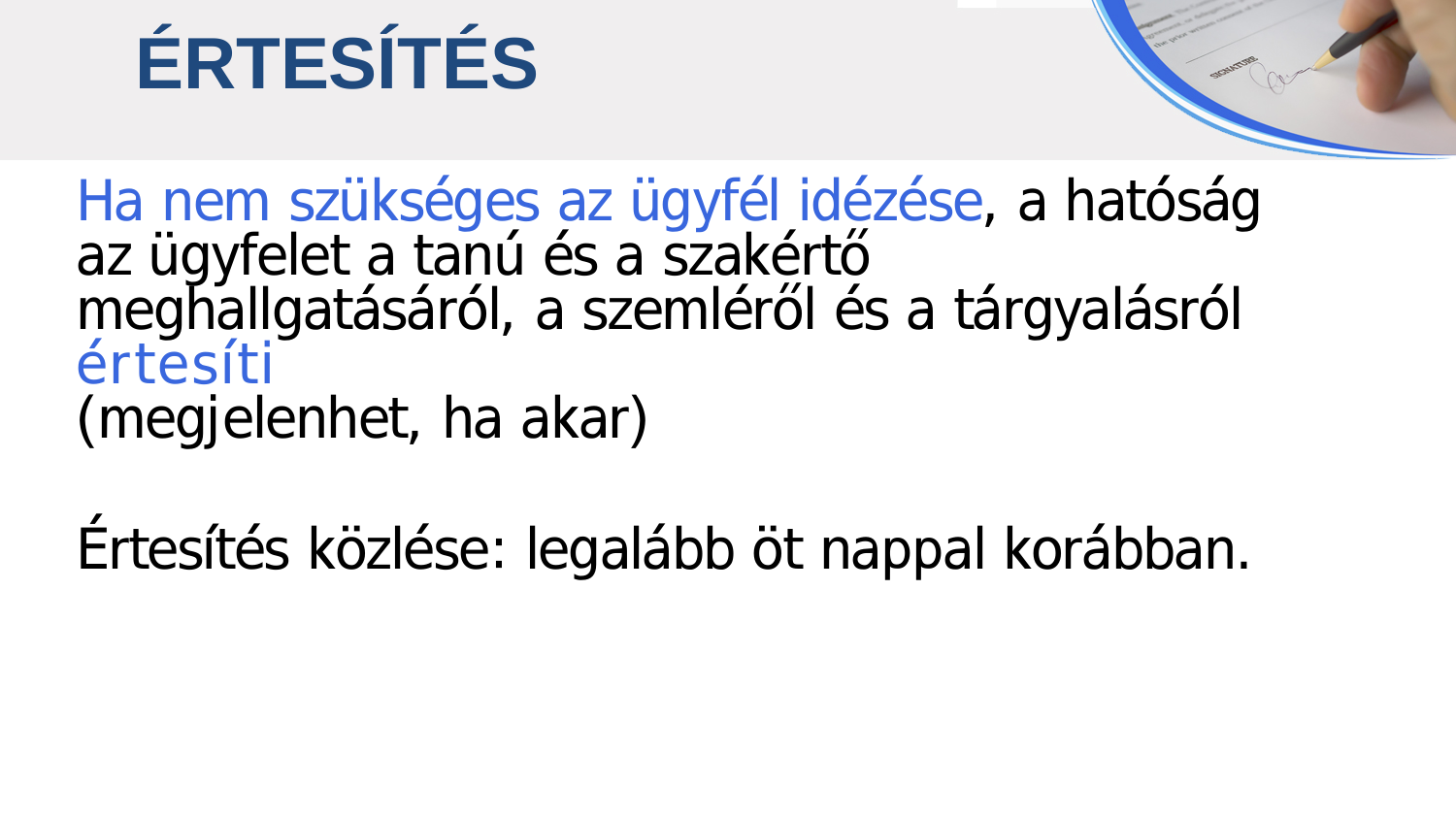

ÉRTESÍTÉS

Ha nem szükséges az ügyfél idézése, a hatóság az ügyfelet a tanú és a szakértő meghallgatásáról, a szemléről és a tárgyalásról értesíti
(megjelenhet, ha akar)

Értesítés közlése: legalább öt nappal korábban.